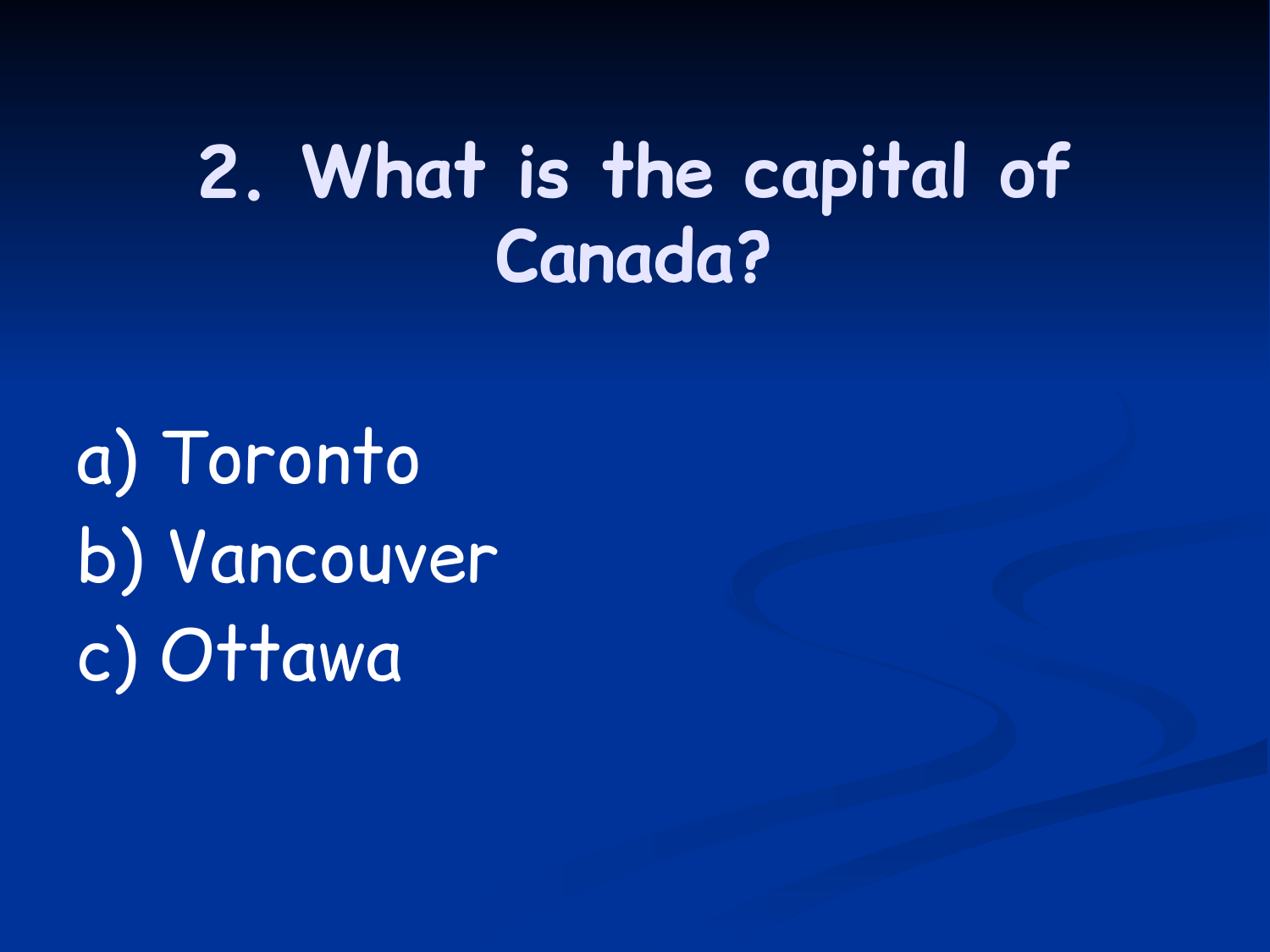

# 2. What is the capital of Canada?
a) Toronto
b) Vancouver
c) Ottawa